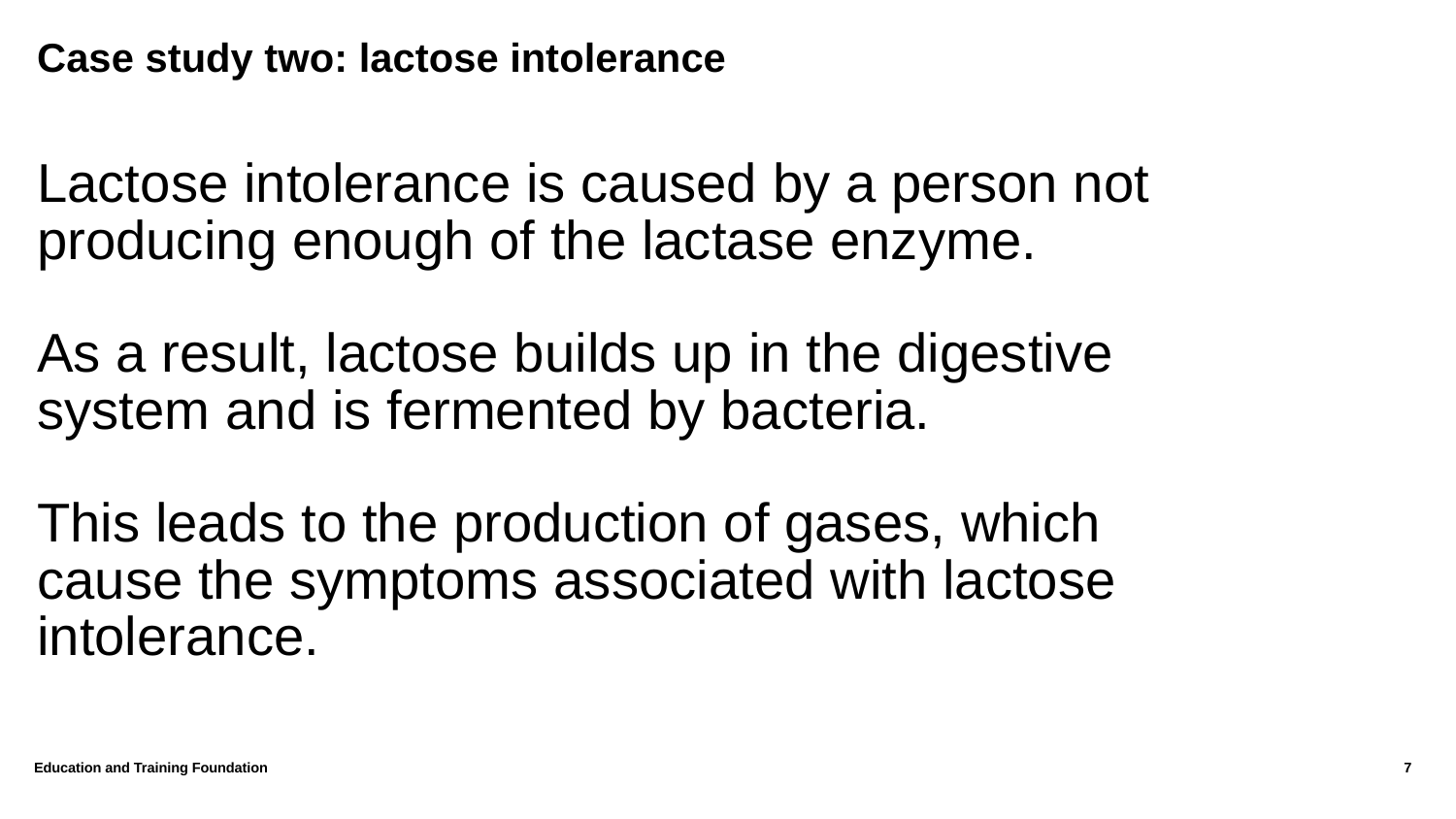

# Case study two: lactose intolerance
Lactose intolerance is caused by a person not producing enough of the lactase enzyme.

As a result, lactose builds up in the digestive system and is fermented by bacteria.

This leads to the production of gases, which cause the symptoms associated with lactose intolerance.
Education and Training Foundation
7